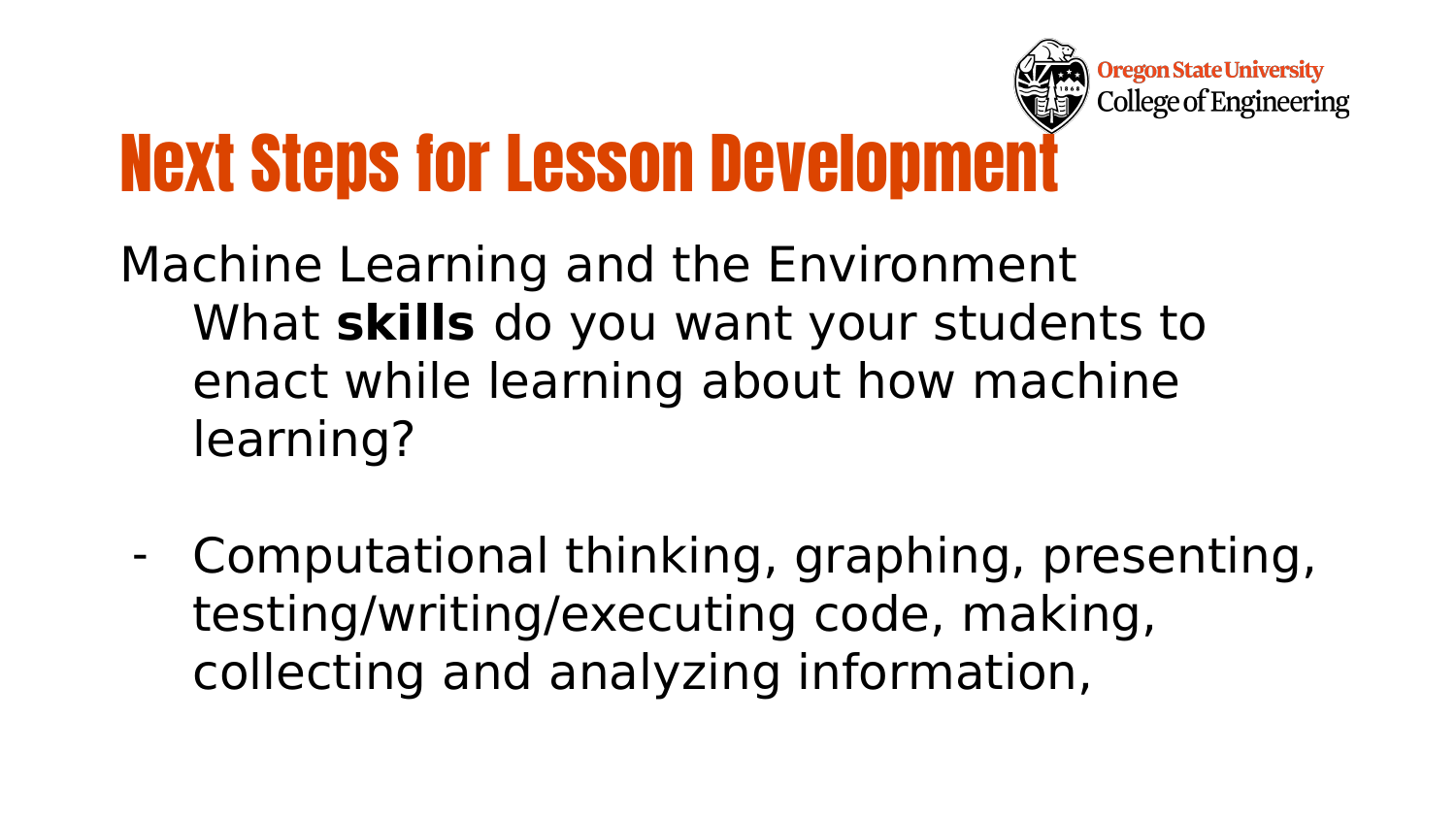

# Next Steps for Lesson Development
Machine Learning and the Environment
What skills do you want your students to enact while learning about how machine learning?

Computational thinking, graphing, presenting, testing/writing/executing code, making, collecting and analyzing information,